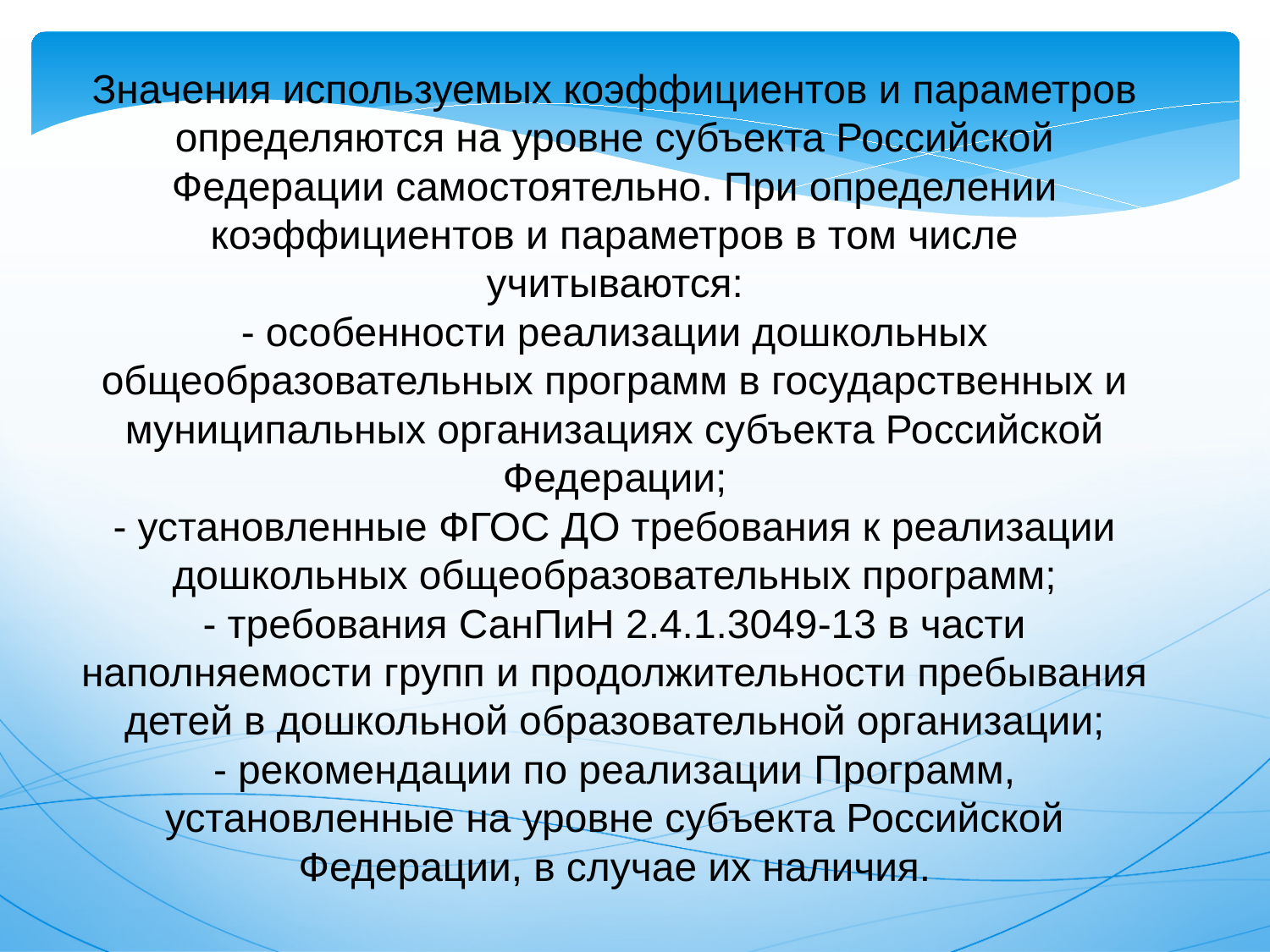

Значения используемых коэффициентов и параметров определяются на уровне субъекта Российской Федерации самостоятельно. При определении коэффициентов и параметров в том числе учитываются:
- особенности реализации дошкольных общеобразовательных программ в государственных и муниципальных организациях субъекта Российской Федерации;
- установленные ФГОС ДО требования к реализации дошкольных общеобразовательных программ;
- требования СанПиН 2.4.1.3049-13 в части наполняемости групп и продолжительности пребывания детей в дошкольной образовательной организации;
- рекомендации по реализации Программ, установленные на уровне субъекта Российской Федерации, в случае их наличия.